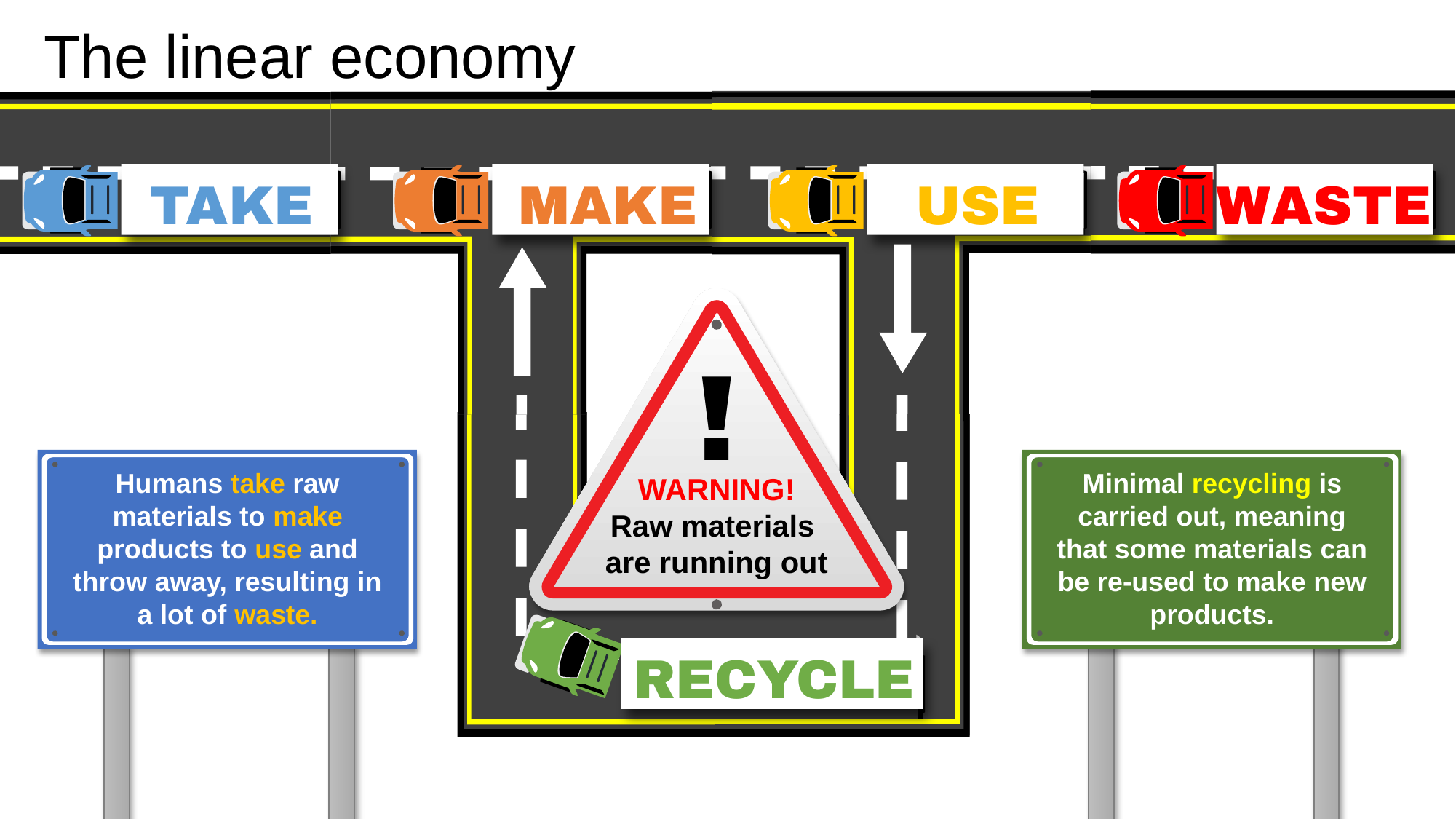

# The linear economy

TAKE

MAKE

USE

WASTE

!
WARNING!
Raw materials
are running out

Humans take raw materials to make products to use and throw away, resulting in a lot of waste.

Minimal recycling is carried out, meaning that some materials can be re-used to make new products.

ONE WAY

RECYCLE